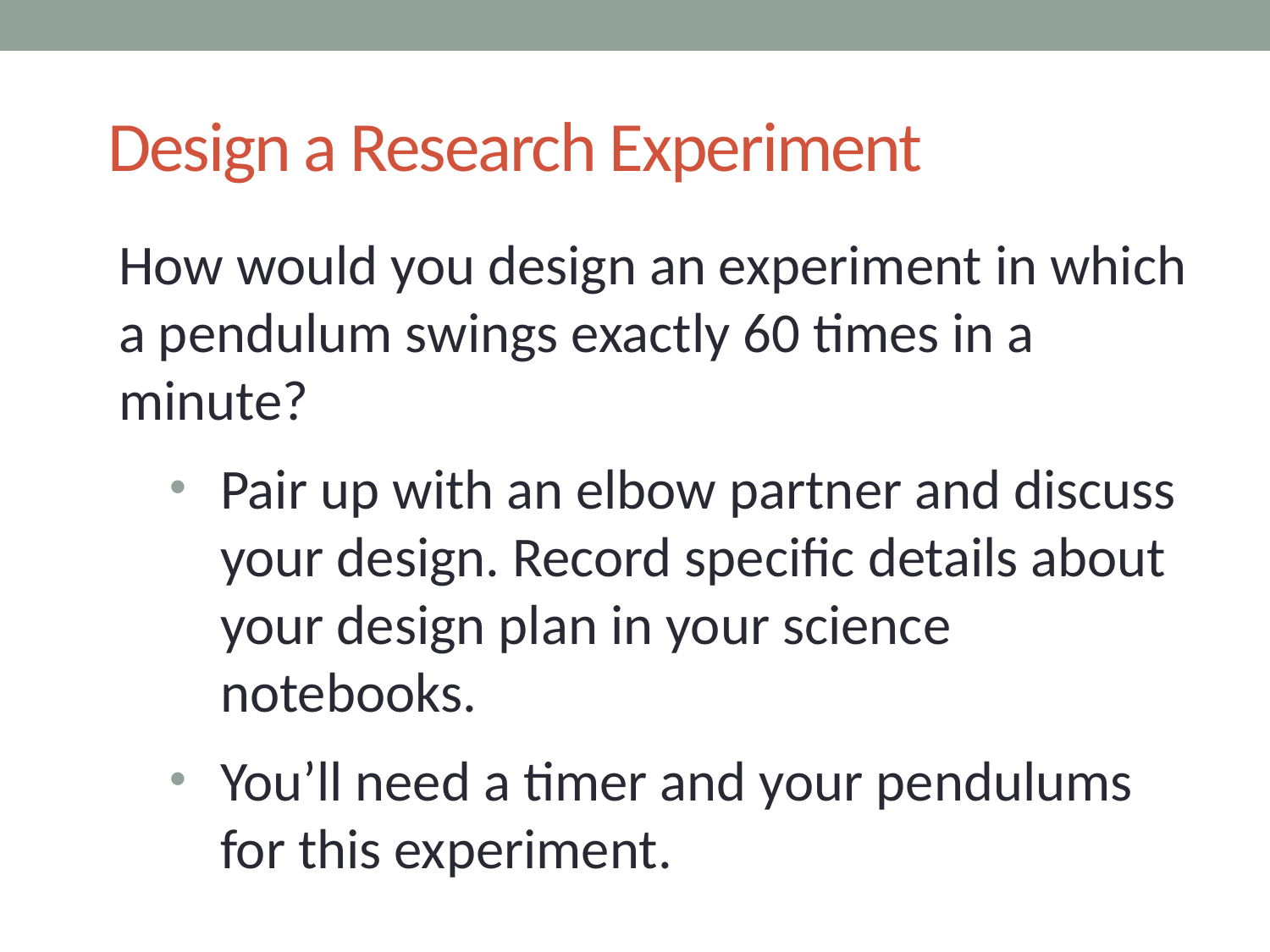

# Design a Research Experiment
How would you design an experiment in which a pendulum swings exactly 60 times in a minute?
Pair up with an elbow partner and discuss your design. Record specific details about your design plan in your science notebooks.
You’ll need a timer and your pendulums for this experiment.